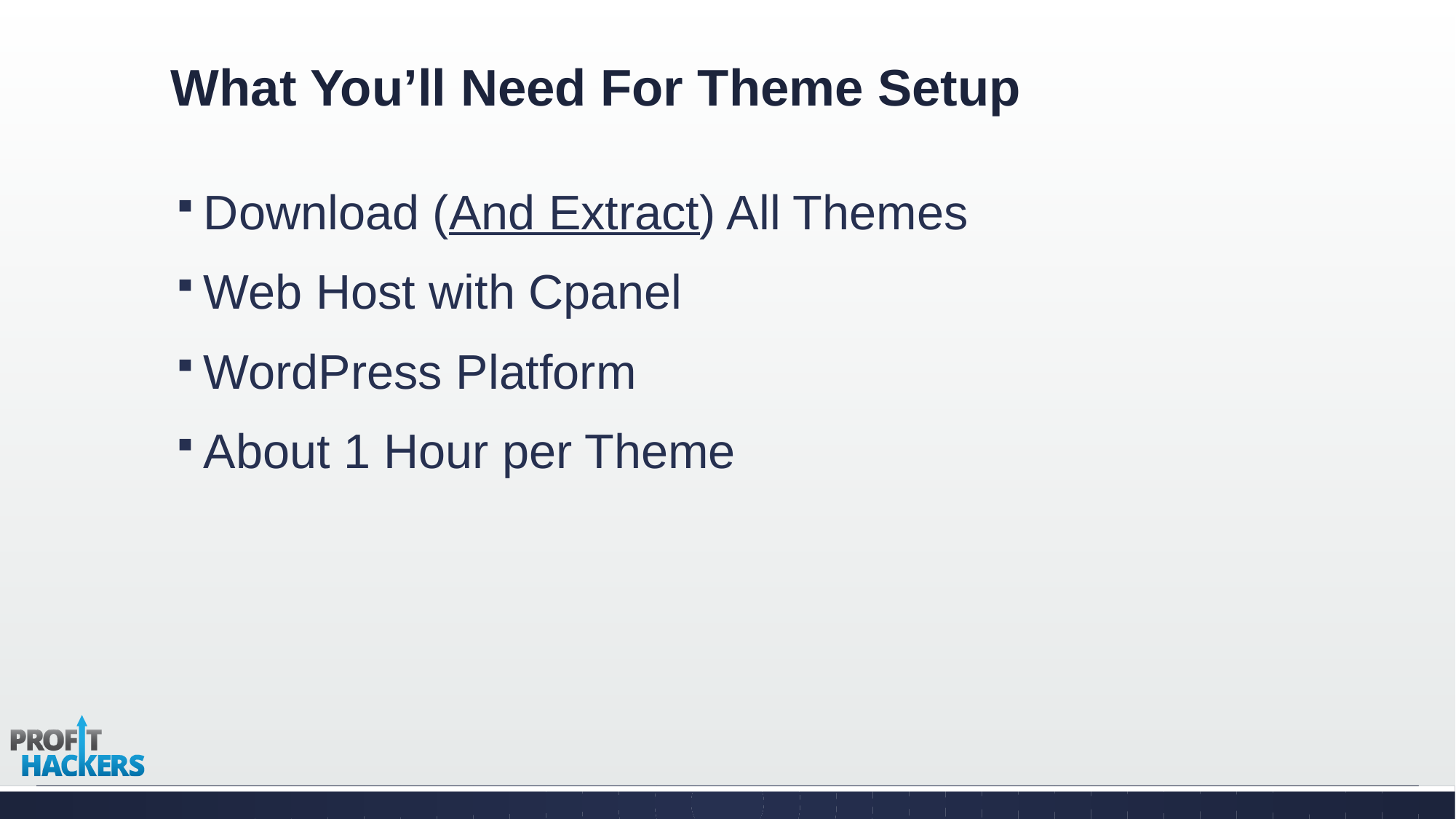

# What You’ll Need For Theme Setup
Download (And Extract) All Themes
Web Host with Cpanel
WordPress Platform
About 1 Hour per Theme